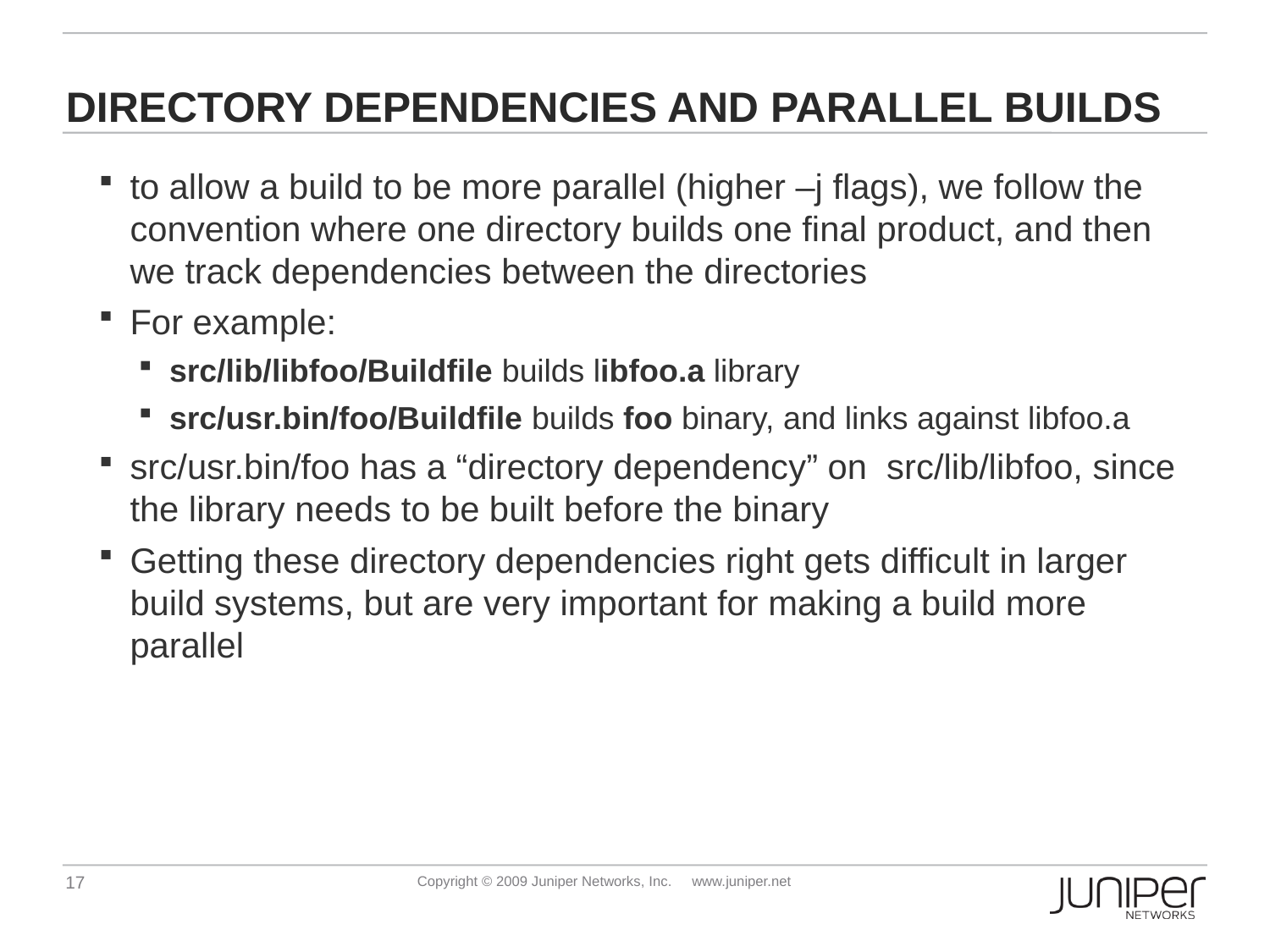

# Directory dependencies and parallel builds
to allow a build to be more parallel (higher –j flags), we follow the convention where one directory builds one final product, and then we track dependencies between the directories
For example:
src/lib/libfoo/Buildfile builds libfoo.a library
src/usr.bin/foo/Buildfile builds foo binary, and links against libfoo.a
src/usr.bin/foo has a “directory dependency” on  src/lib/libfoo, since the library needs to be built before the binary
Getting these directory dependencies right gets difficult in larger build systems, but are very important for making a build more parallel